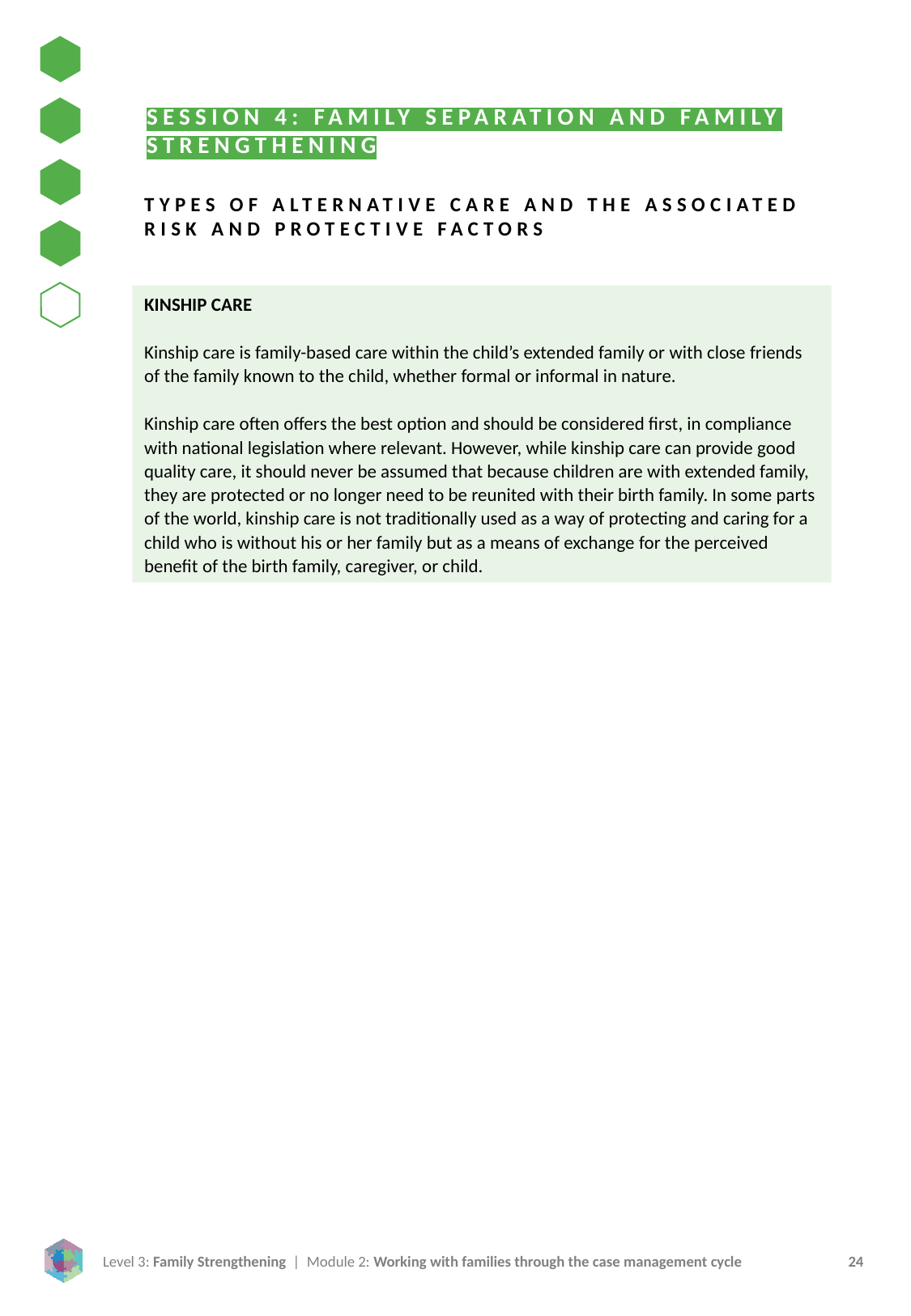

SESSION 4: FAMILY SEPARATION AND FAMILY STRENGTHENING

TYPES OF ALTERNATIVE CARE AND THE ASSOCIATED RISK AND PROTECTIVE FACTORS

KINSHIP CARE

Kinship care is family-based care within the child’s extended family or with close friends of the family known to the child, whether formal or informal in nature.

Kinship care often offers the best option and should be considered first, in compliance with national legislation where relevant. However, while kinship care can provide good quality care, it should never be assumed that because children are with extended family, they are protected or no longer need to be reunited with their birth family. In some parts of the world, kinship care is not traditionally used as a way of protecting and caring for a child who is without his or her family but as a means of exchange for the perceived benefit of the birth family, caregiver, or child.